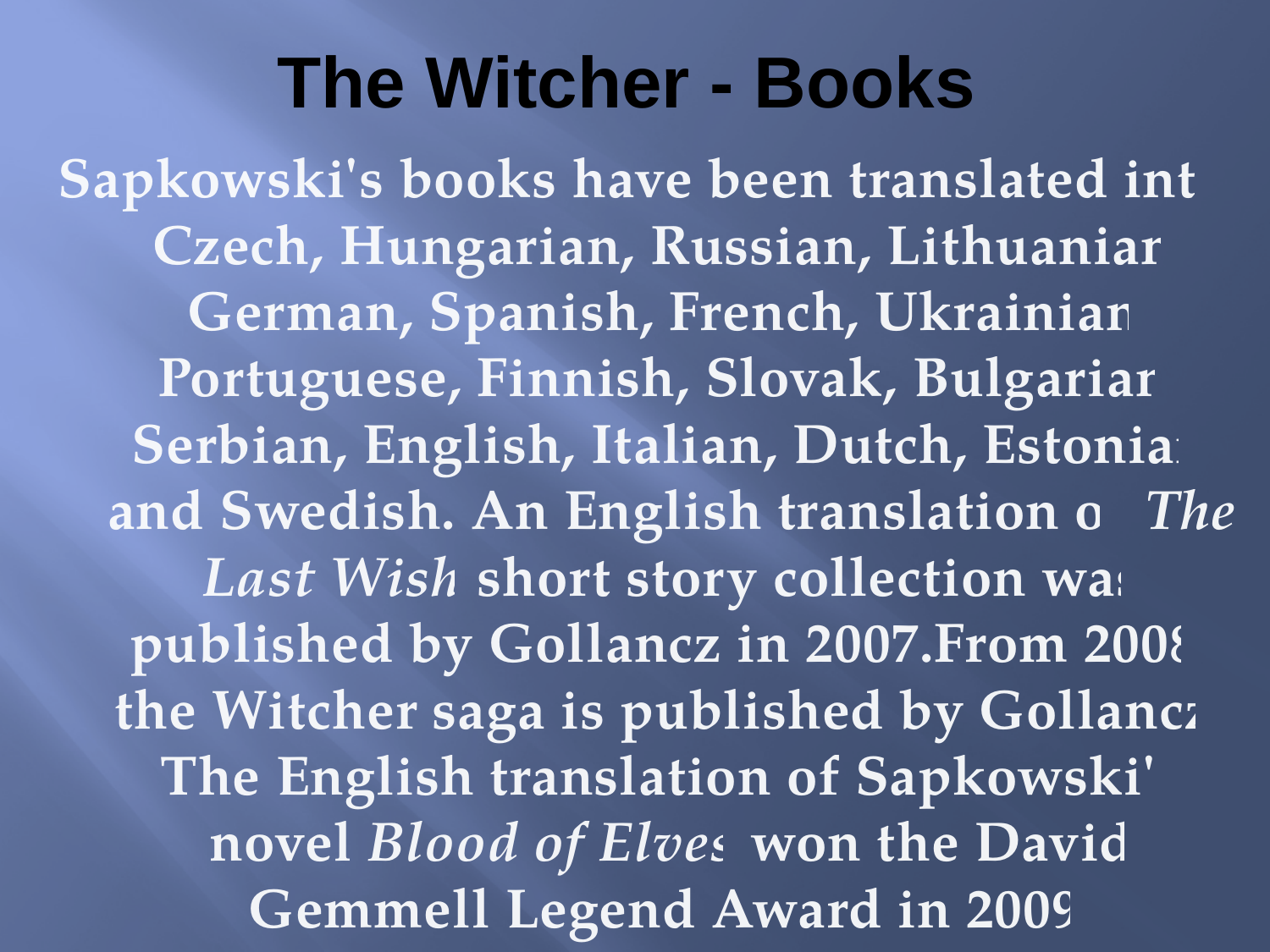

# The Witcher - Books
Sapkowski's books have been translated into Czech, Hungarian, Russian, Lithuanian, German, Spanish, French, Ukrainian, Portuguese, Finnish, Slovak, Bulgarian, Serbian, English, Italian, Dutch, Estonian and Swedish. An English translation of The Last Wish short story collection was published by Gollancz in 2007.From 2008, the Witcher saga is published by Gollancz. The English translation of Sapkowski's novel Blood of Elves won the David Gemmell Legend Award in 2009.